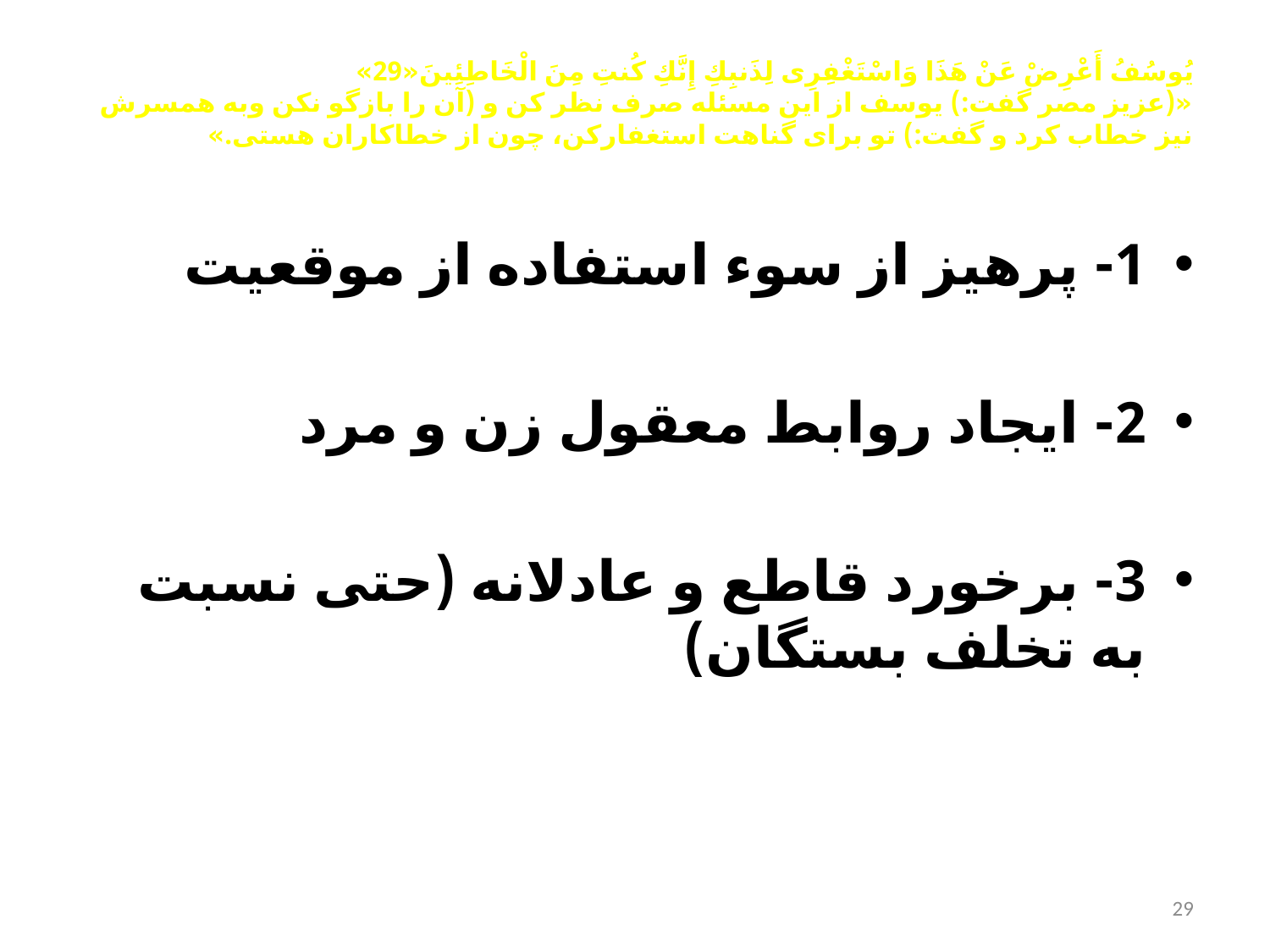

# یُوسُفُ أَعْرِضْ عَنْ هَذَا وَاسْتَغْفِرِی لِذَنبِكِ إِنَّكِ كُنتِ مِنَ الْخَاطِئِینَ«29» «(عزیز مصر گفت:) یوسف از این مسئله صرف نظر كن و (آن را بازگو نكن وبه همسرش نیز خطاب كرد و گفت:) تو برای گناهت استغفاركن، چون از خطاكاران هستی.»
1- پرهیز از سوء استفاده از موقعیت

2- ایجاد روابط معقول زن و مرد

3- برخورد قاطع و عادلانه (حتی نسبت به تخلف بستگان)

29